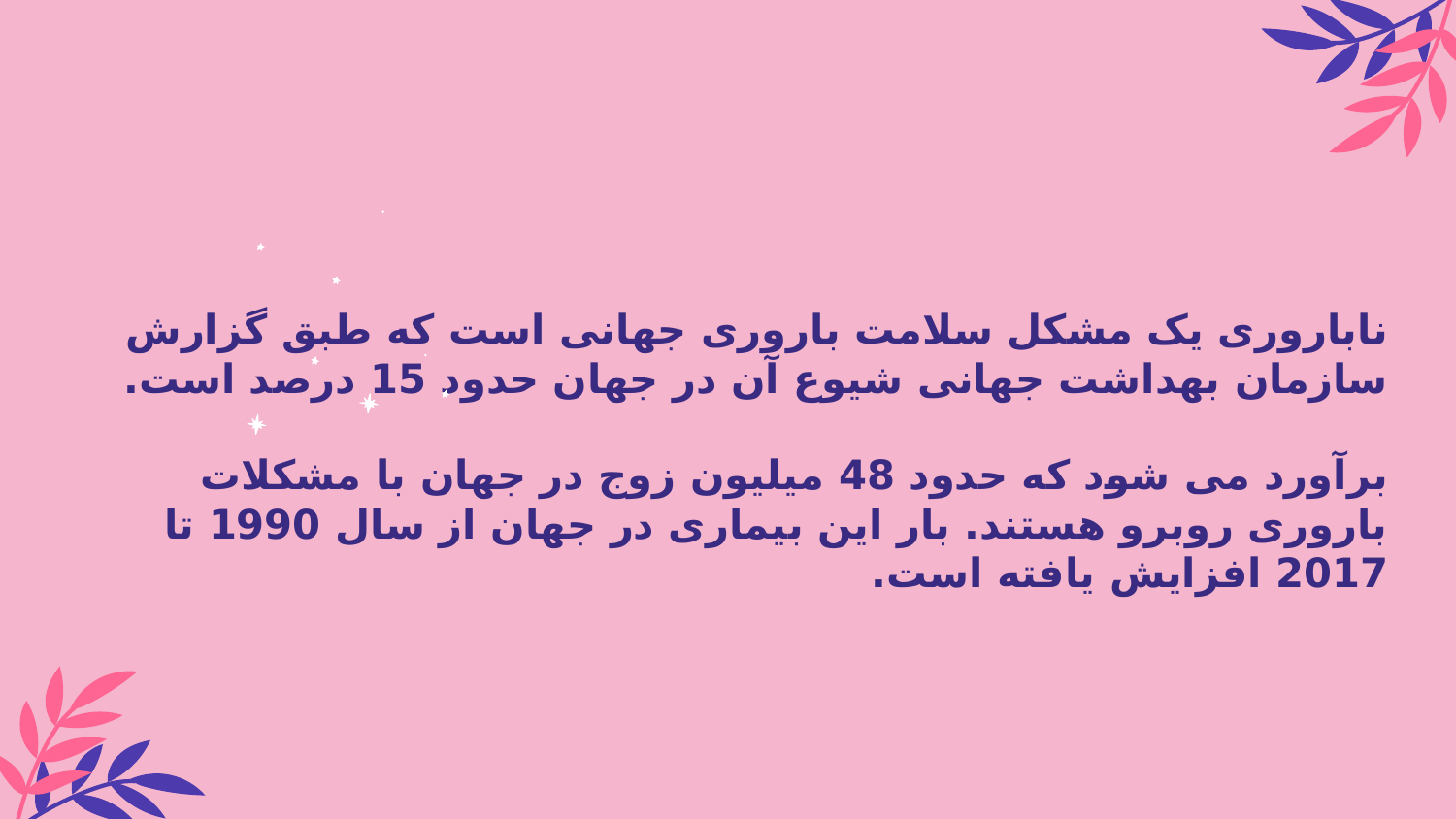

# ناباروری یک مشکل سلامت باروری جهانی است که طبق گزارش سازمان بهداشت جهانی شیوع آن در جهان حدود 15 درصد است. برآورد می شود که حدود 48 میلیون زوج در جهان با مشکلات باروری روبرو هستند. بار این بیماری در جهان از سال 1990 تا 2017 افزایش یافته است.